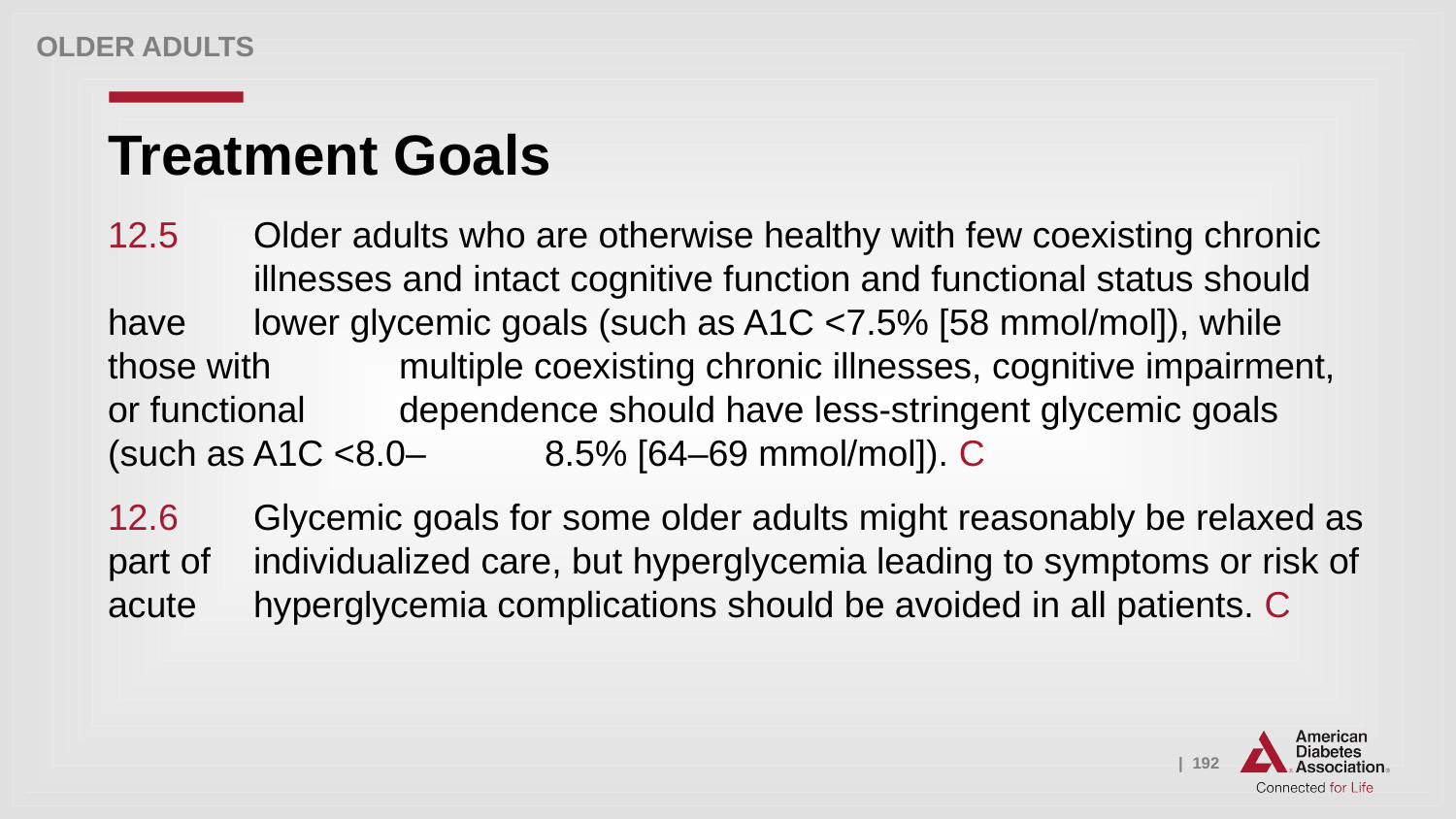

Older adults
# Treatment Goals
12.5 	Older adults who are otherwise healthy with few coexisting chronic 	illnesses and intact cognitive function and functional status should have 	lower glycemic goals (such as A1C <7.5% [58 mmol/mol]), while those with 	multiple coexisting chronic illnesses, cognitive impairment, or functional 	dependence should have less-stringent glycemic goals (such as A1C <8.0–	8.5% [64–69 mmol/mol]). C
12.6 	Glycemic goals for some older adults might reasonably be relaxed as part of 	individualized care, but hyperglycemia leading to symptoms or risk of acute 	hyperglycemia complications should be avoided in all patients. C